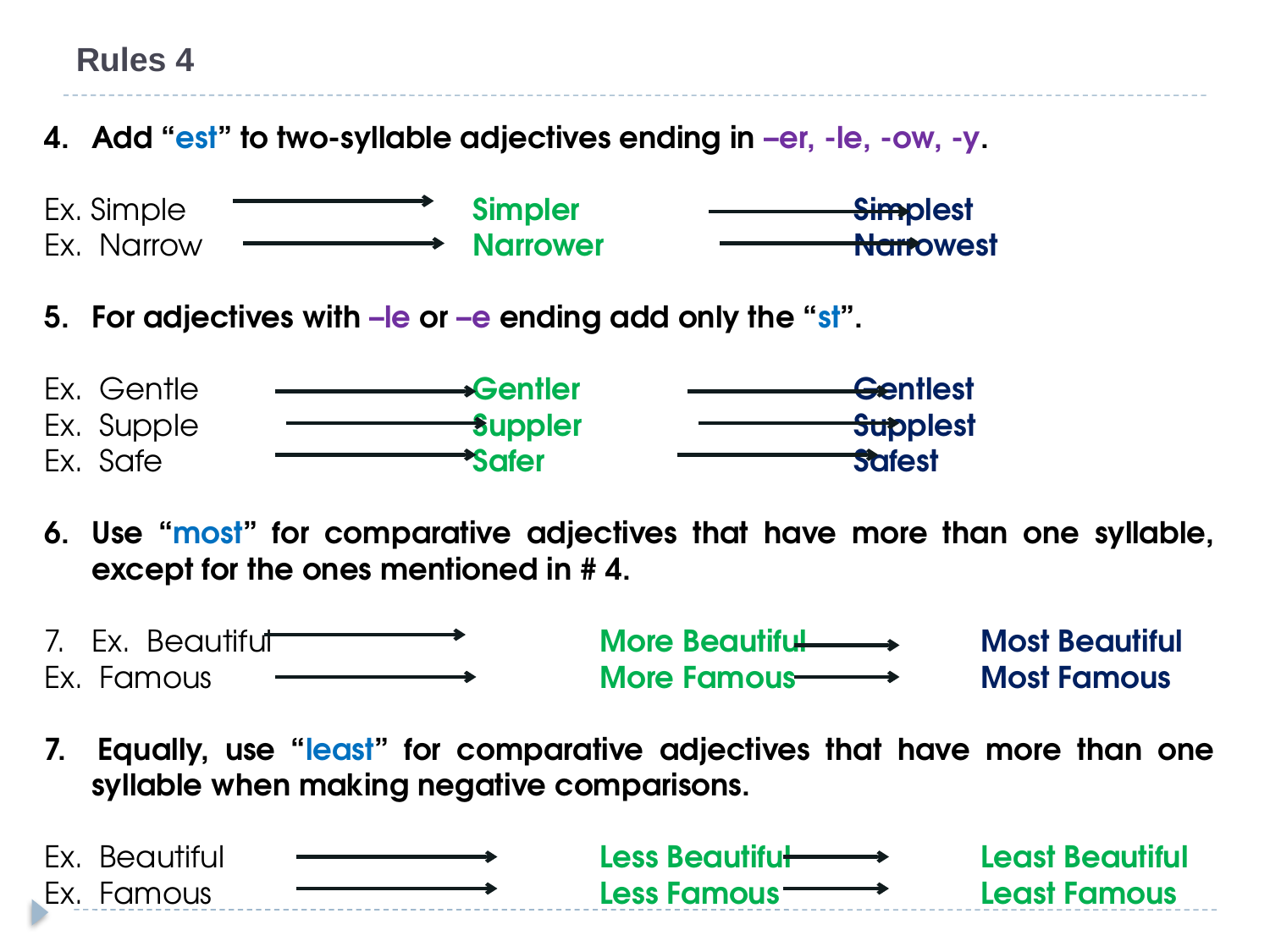

# Rules 4

Add “est” to two-syllable adjectives ending in –er, -le, -ow, -y.

Ex. Simple 			Simpler 			Simplest
Ex.  Narrow 			Narrower 		Narrowest

For adjectives with –le or –e ending add only the “st”.

Ex.  Gentle 			Gentler 			Gentlest
Ex.  Supple 			Suppler 			Supplest
Ex.  Safe 			Safer 			Safest

Use “most” for comparative adjectives that have more than one syllable, except for the ones mentioned in # 4.

Ex.  Beautiful 			More Beautiful 		Most Beautiful
Ex.  Famous 			More Famous 		Most Famous

7.  Equally, use “least” for comparative adjectives that have more than one syllable when making negative comparisons.

Ex.  Beautiful 			Less Beautiful 		Least Beautiful
Ex.  Famous 			Less Famous 		Least Famous